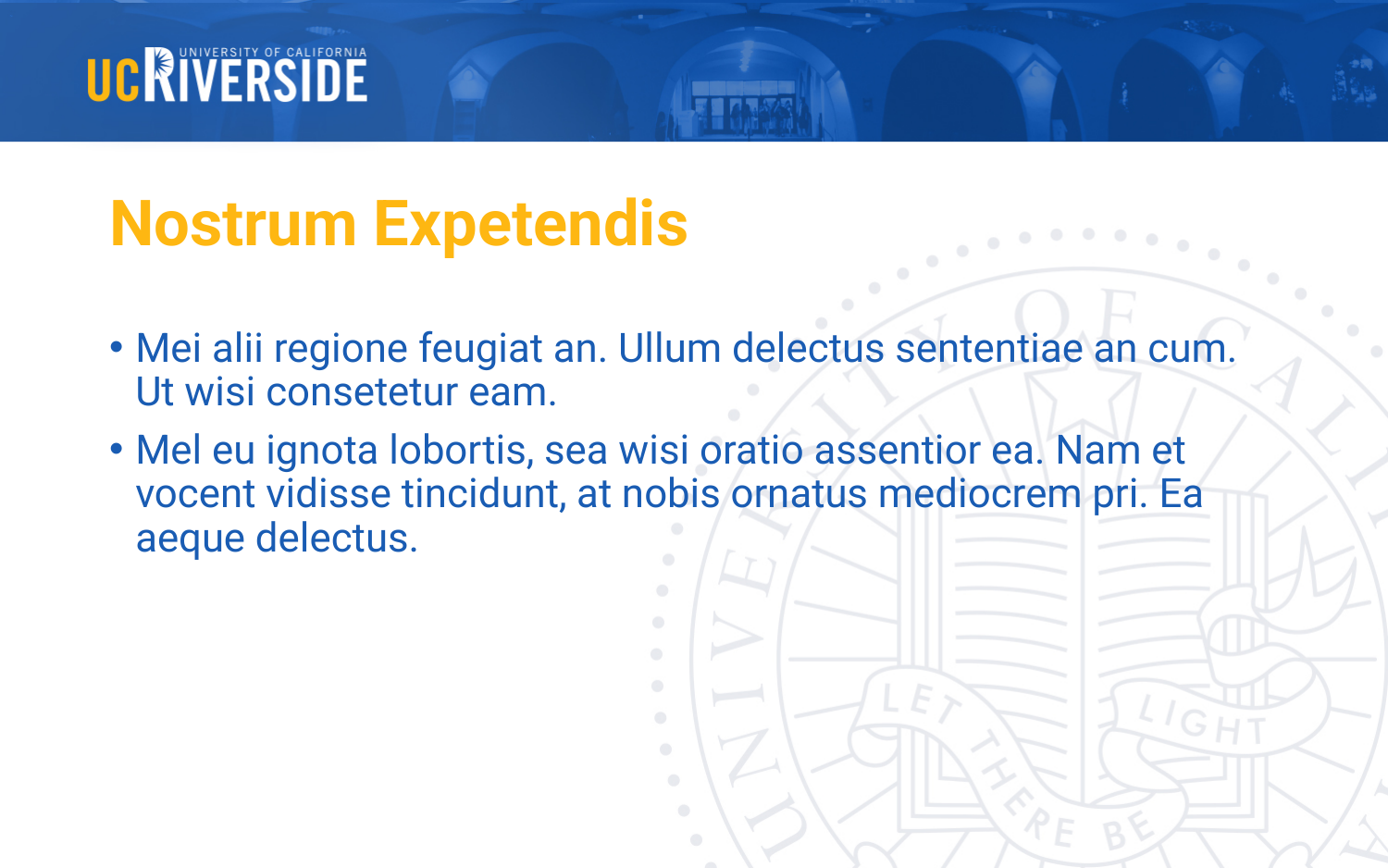

# Nostrum Expetendis
Mei alii regione feugiat an. Ullum delectus sententiae an cum. Ut wisi consetetur eam.
Mel eu ignota lobortis, sea wisi oratio assentior ea. Nam et vocent vidisse tincidunt, at nobis ornatus mediocrem pri. Ea aeque delectus.